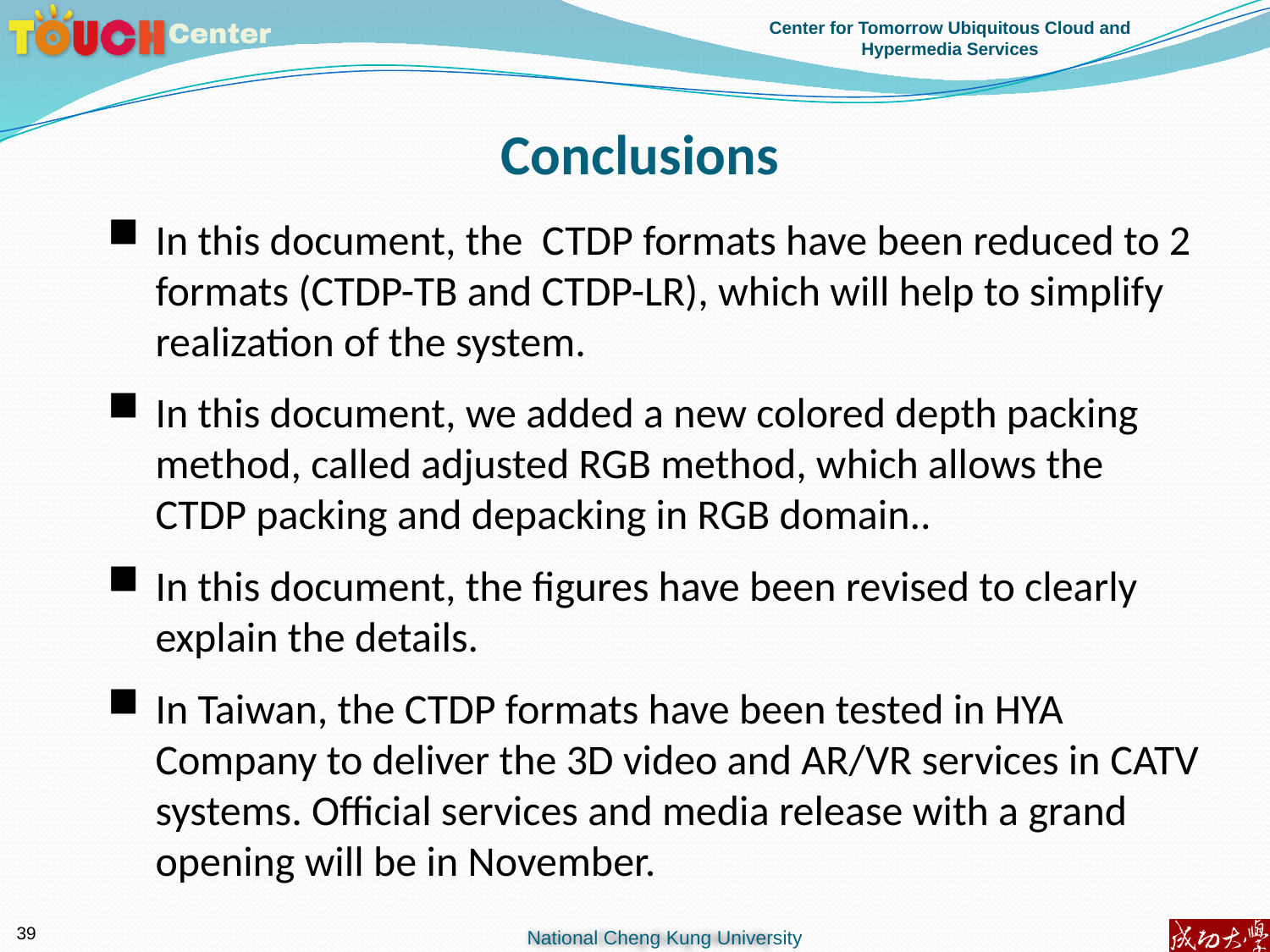

# Conclusions
In this document, the  CTDP formats have been reduced to 2 formats (CTDP-TB and CTDP-LR), which will help to simplify realization of the system.
In this document, we added a new colored depth packing method, called adjusted RGB method, which allows the CTDP packing and depacking in RGB domain..
In this document, the figures have been revised to clearly explain the details.
In Taiwan, the CTDP formats have been tested in HYA Company to deliver the 3D video and AR/VR services in CATV systems. Official services and media release with a grand opening will be in November.